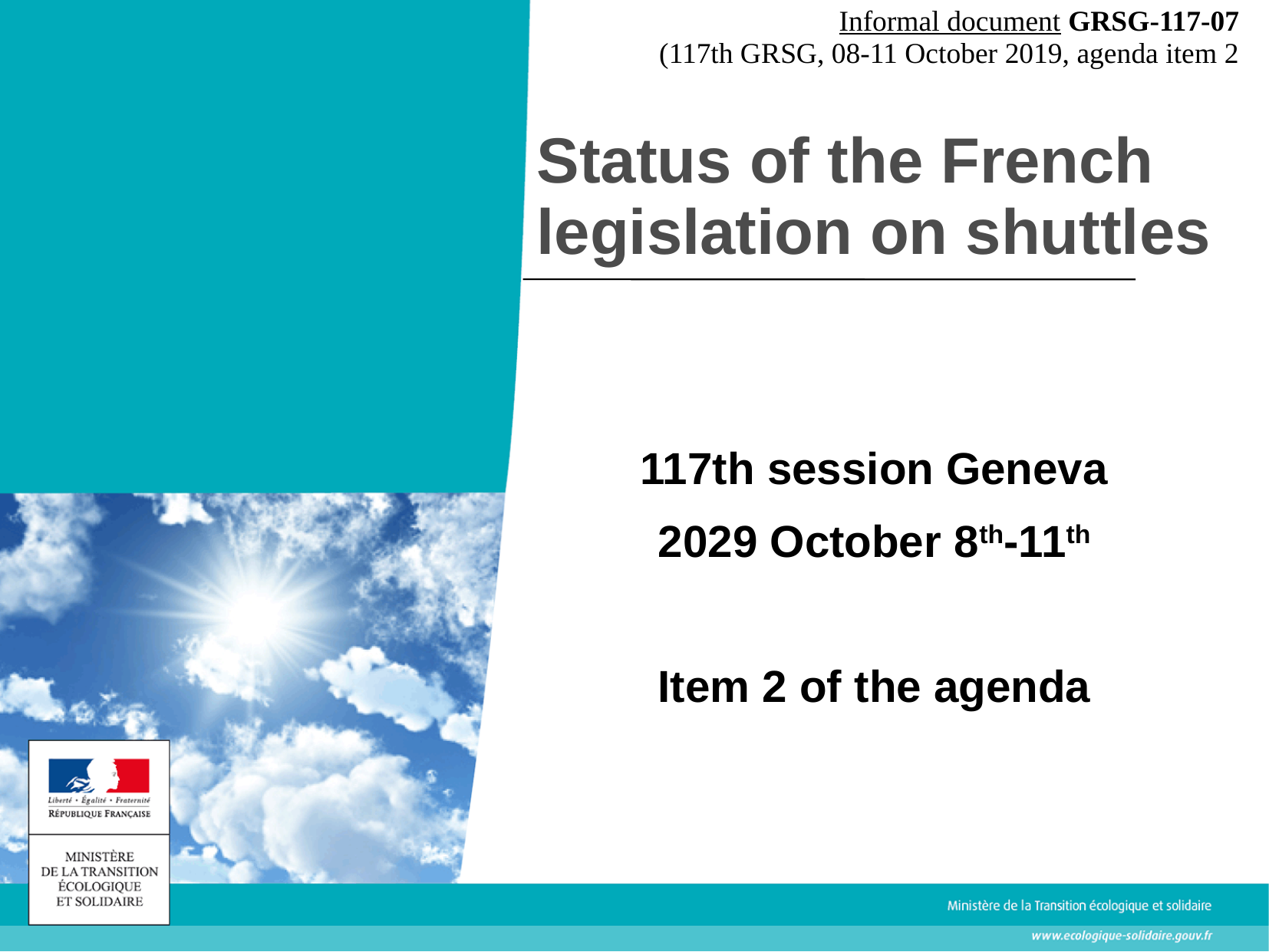

Informal document GRSG-117-07
(117th GRSG, 08-11 October 2019, agenda item 2
# Status of the French legislation on shuttles
117th session Geneva
2029 October 8th-11th

Item 2 of the agenda